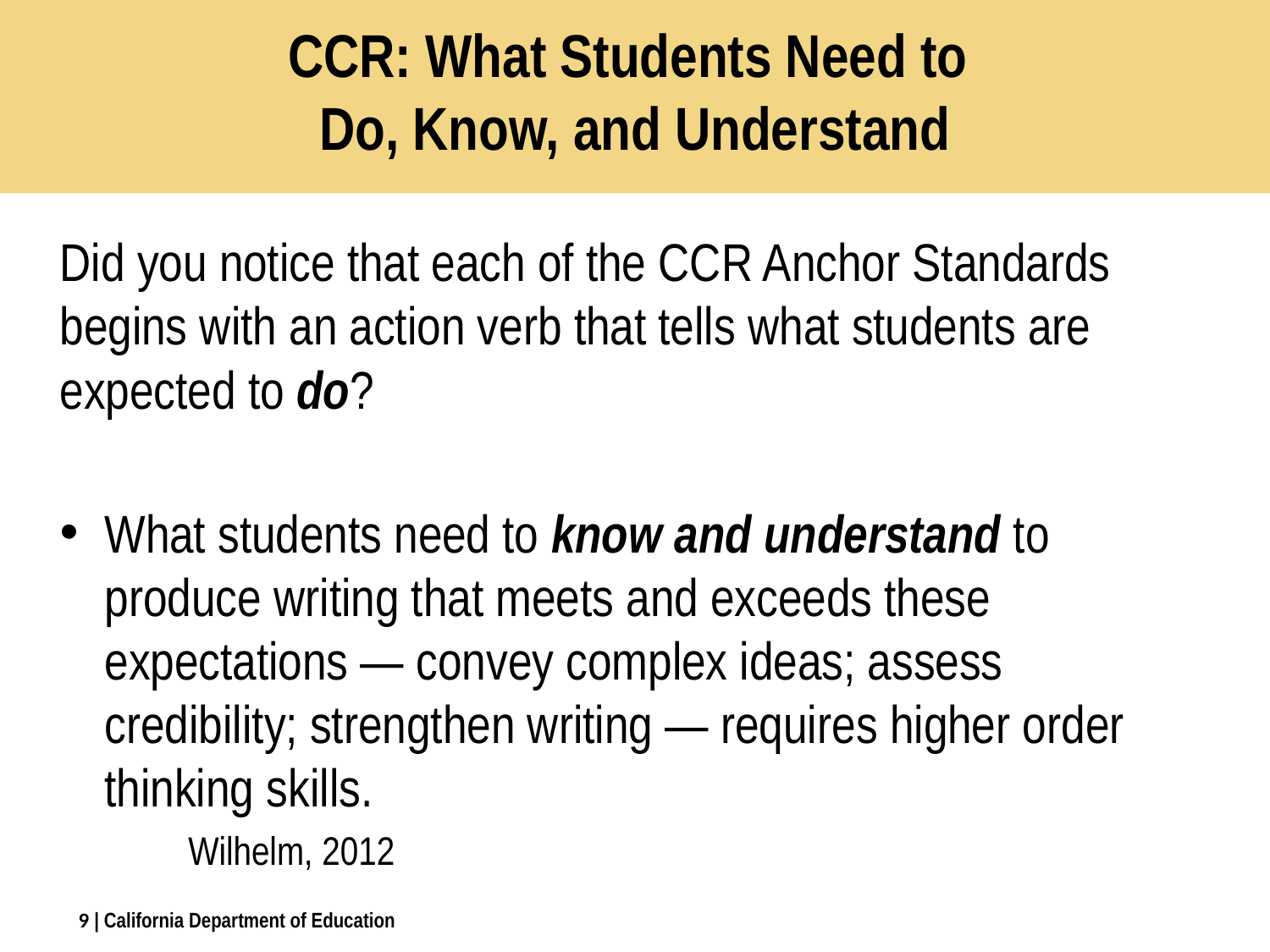

# CCR: What Students Need to Do, Know, and Understand
Did you notice that each of the CCR Anchor Standards begins with an action verb that tells what students are expected to do?

What students need to know and understand to produce writing that meets and exceeds these expectations — convey complex ideas; assess credibility; strengthen writing — requires higher order thinking skills.
													 Wilhelm, 2012
9
| California Department of Education